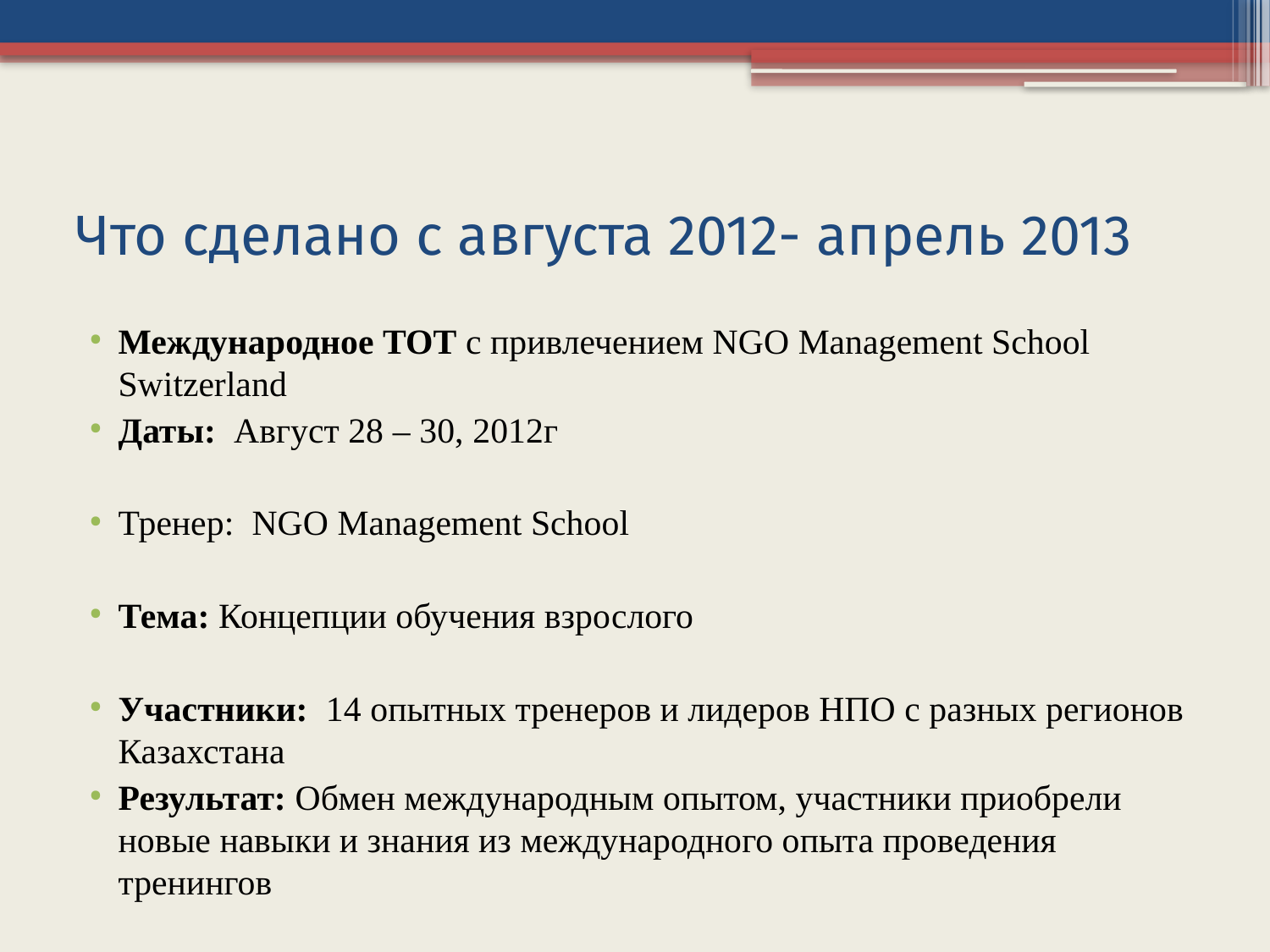

# Что сделано с августа 2012- апрель 2013
Международное ТОТ с привлечением NGO Management School Switzerland
Даты:  Август 28 – 30, 2012г

Тренер:  NGO Management School

Тема: Концепции обучения взрослого

Участники:  14 опытных тренеров и лидеров НПО с разных регионов Казахстана
Результат: Обмен международным опытом, участники приобрели новые навыки и знания из международного опыта проведения тренингов